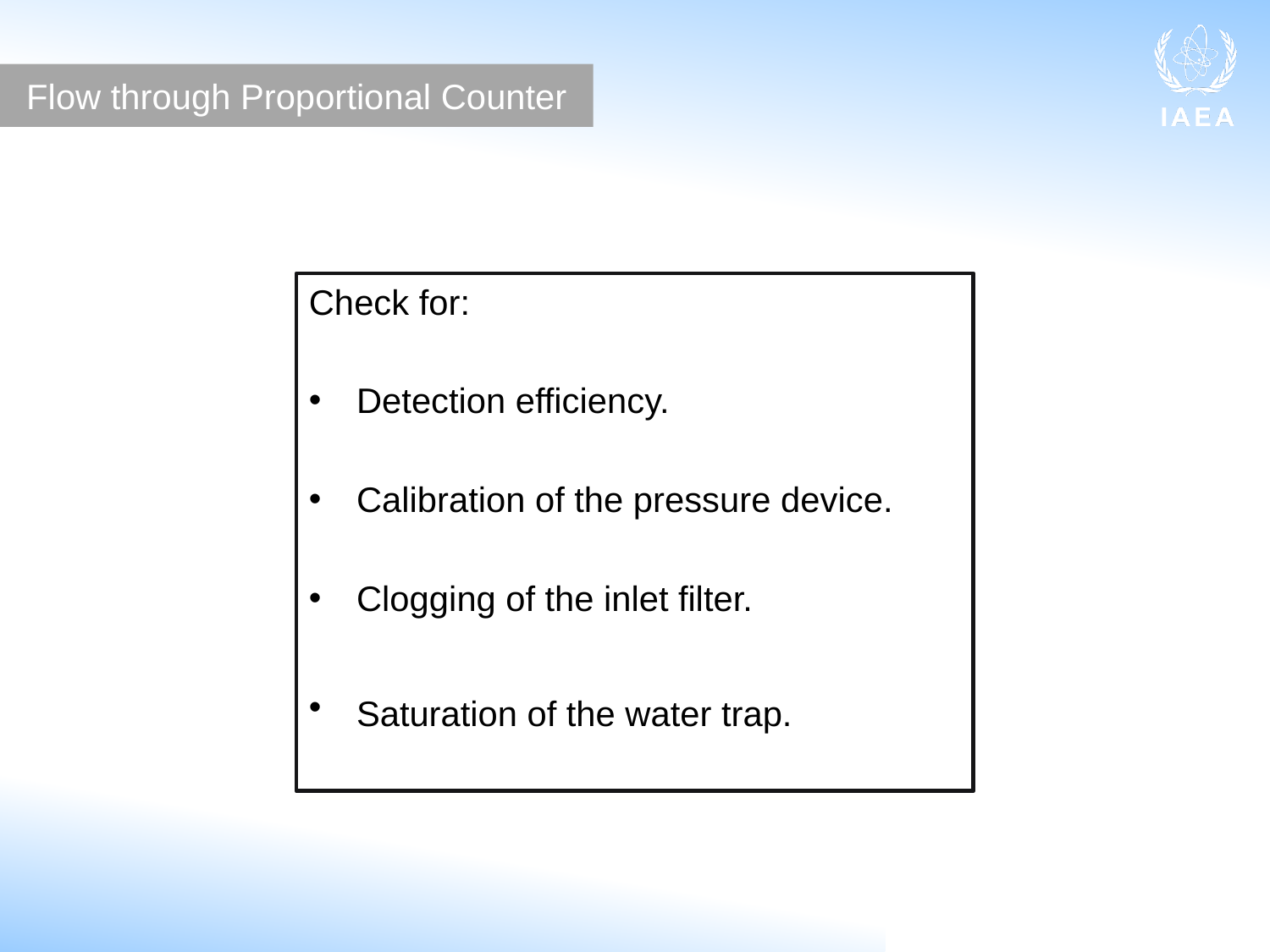

Flow through Proportional Counter
Check for:

Detection efficiency.

Calibration of the pressure device.

Clogging of the inlet filter.

Saturation of the water trap.